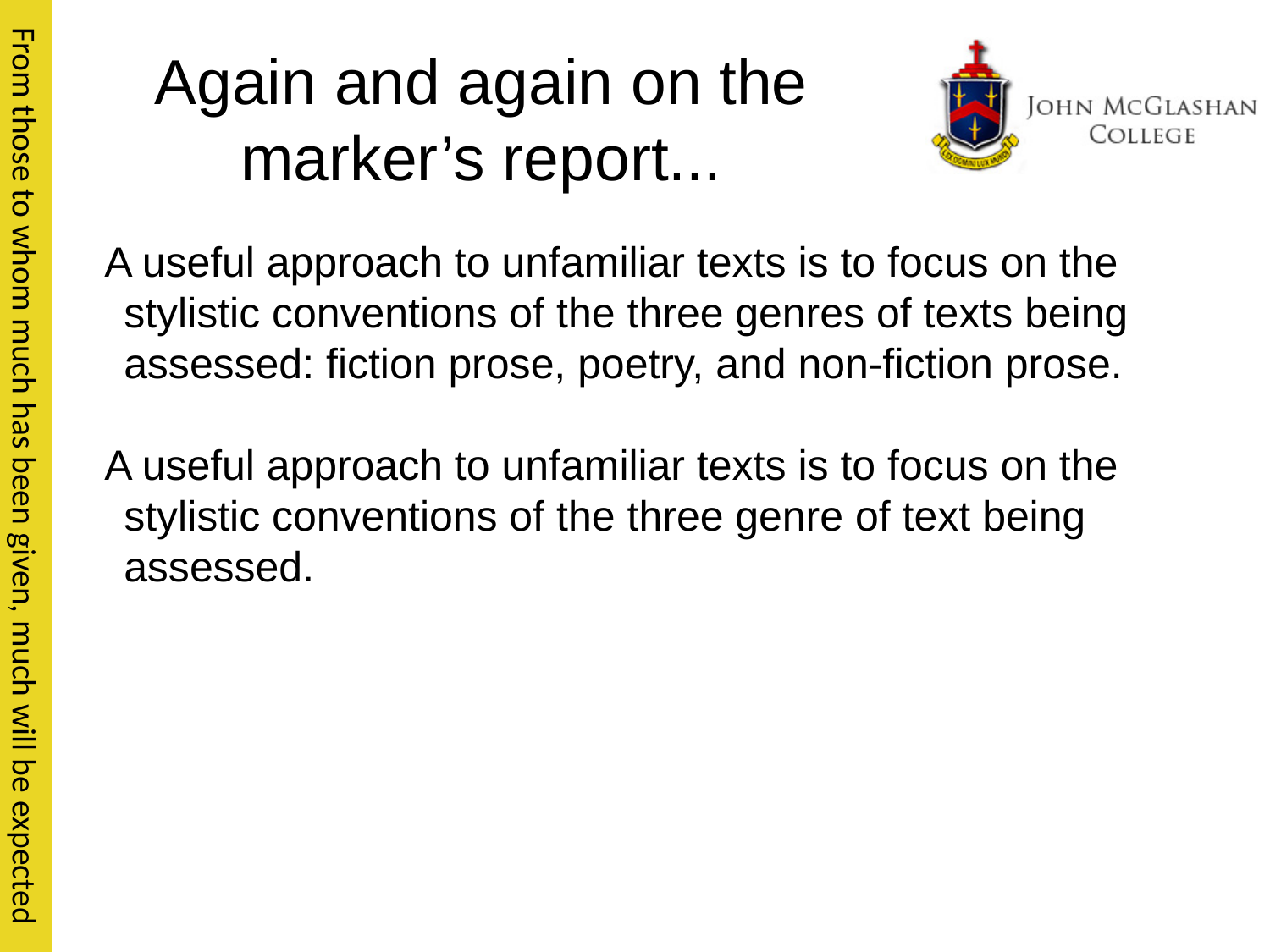

# Again and again on the marker’s report...
A useful approach to unfamiliar texts is to focus on the stylistic conventions of the three genres of texts being assessed: fiction prose, poetry, and non-fiction prose.

A useful approach to unfamiliar texts is to focus on the stylistic conventions of the three genre of text being assessed.